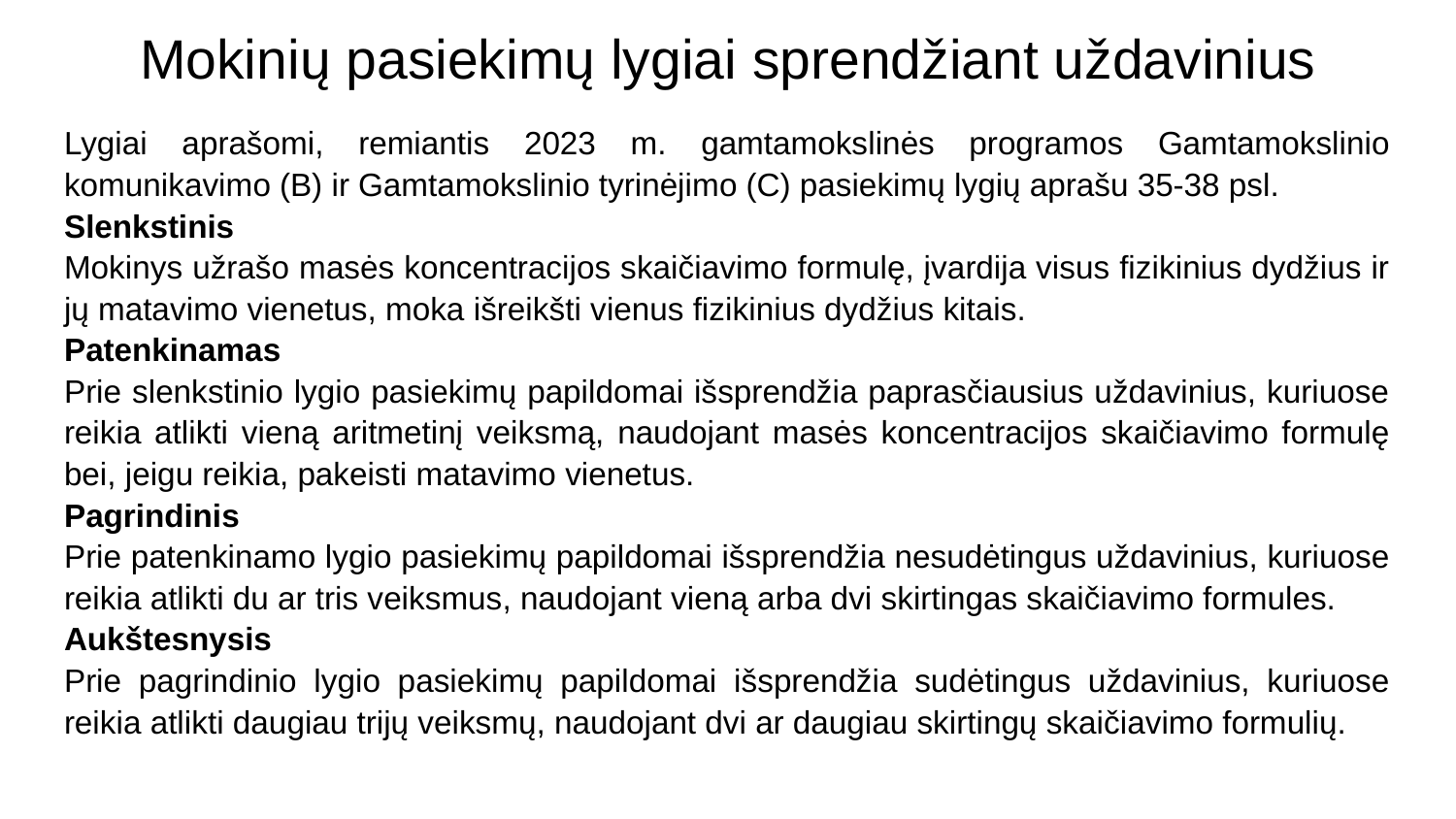

# Mokinių pasiekimų lygiai sprendžiant uždavinius
Lygiai aprašomi, remiantis 2023 m. gamtamokslinės programos Gamtamokslinio komunikavimo (B) ir Gamtamokslinio tyrinėjimo (C) pasiekimų lygių aprašu 35-38 psl.
Slenkstinis
Mokinys užrašo masės koncentracijos skaičiavimo formulę, įvardija visus fizikinius dydžius ir jų matavimo vienetus, moka išreikšti vienus fizikinius dydžius kitais.
Patenkinamas
Prie slenkstinio lygio pasiekimų papildomai išsprendžia paprasčiausius uždavinius, kuriuose reikia atlikti vieną aritmetinį veiksmą, naudojant masės koncentracijos skaičiavimo formulę bei, jeigu reikia, pakeisti matavimo vienetus.
Pagrindinis
Prie patenkinamo lygio pasiekimų papildomai išsprendžia nesudėtingus uždavinius, kuriuose reikia atlikti du ar tris veiksmus, naudojant vieną arba dvi skirtingas skaičiavimo formules.
Aukštesnysis
Prie pagrindinio lygio pasiekimų papildomai išsprendžia sudėtingus uždavinius, kuriuose reikia atlikti daugiau trijų veiksmų, naudojant dvi ar daugiau skirtingų skaičiavimo formulių.